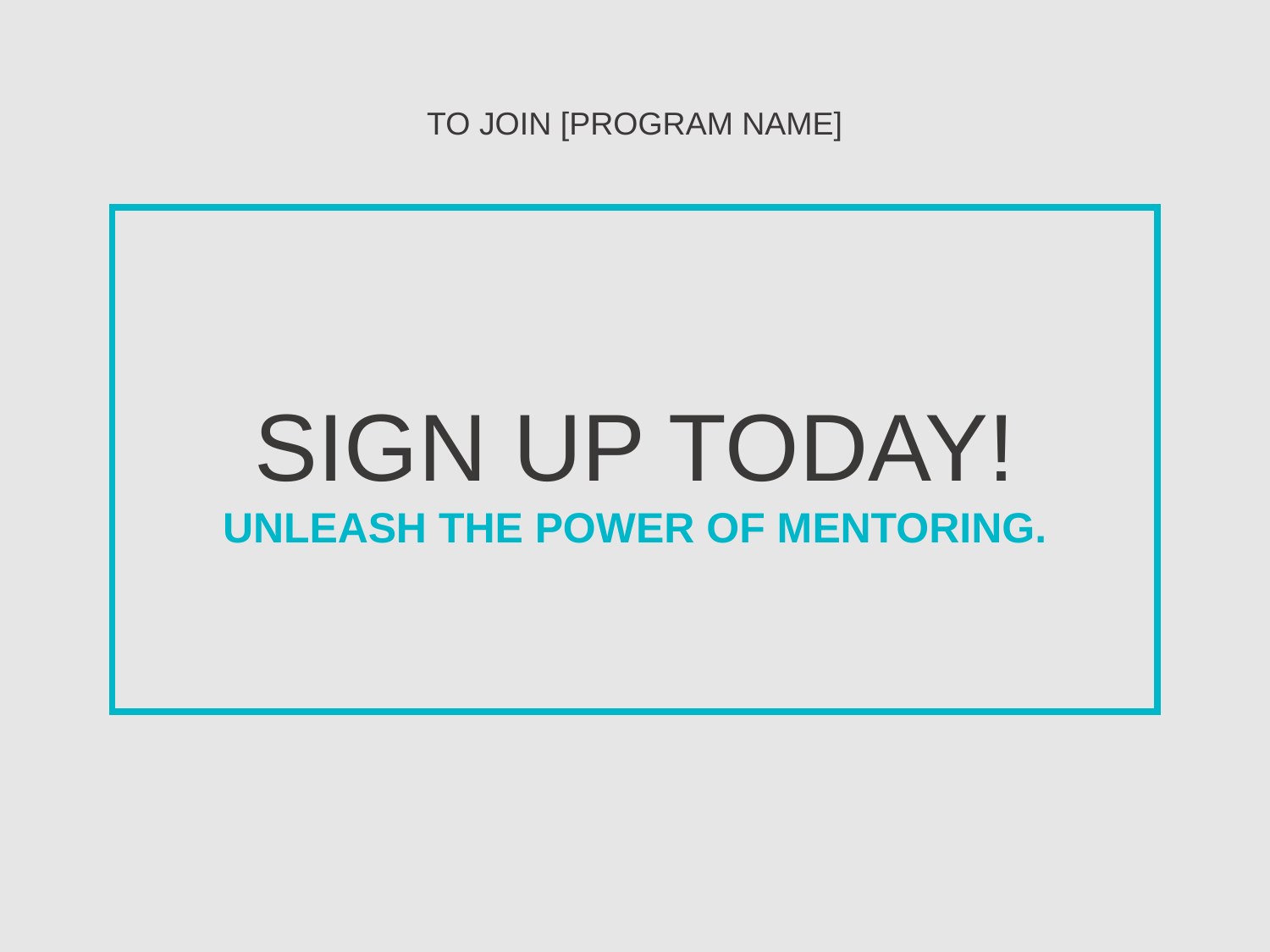

To join [Program Name]

SiGn Up Today!
Unleash the power of mentoring.